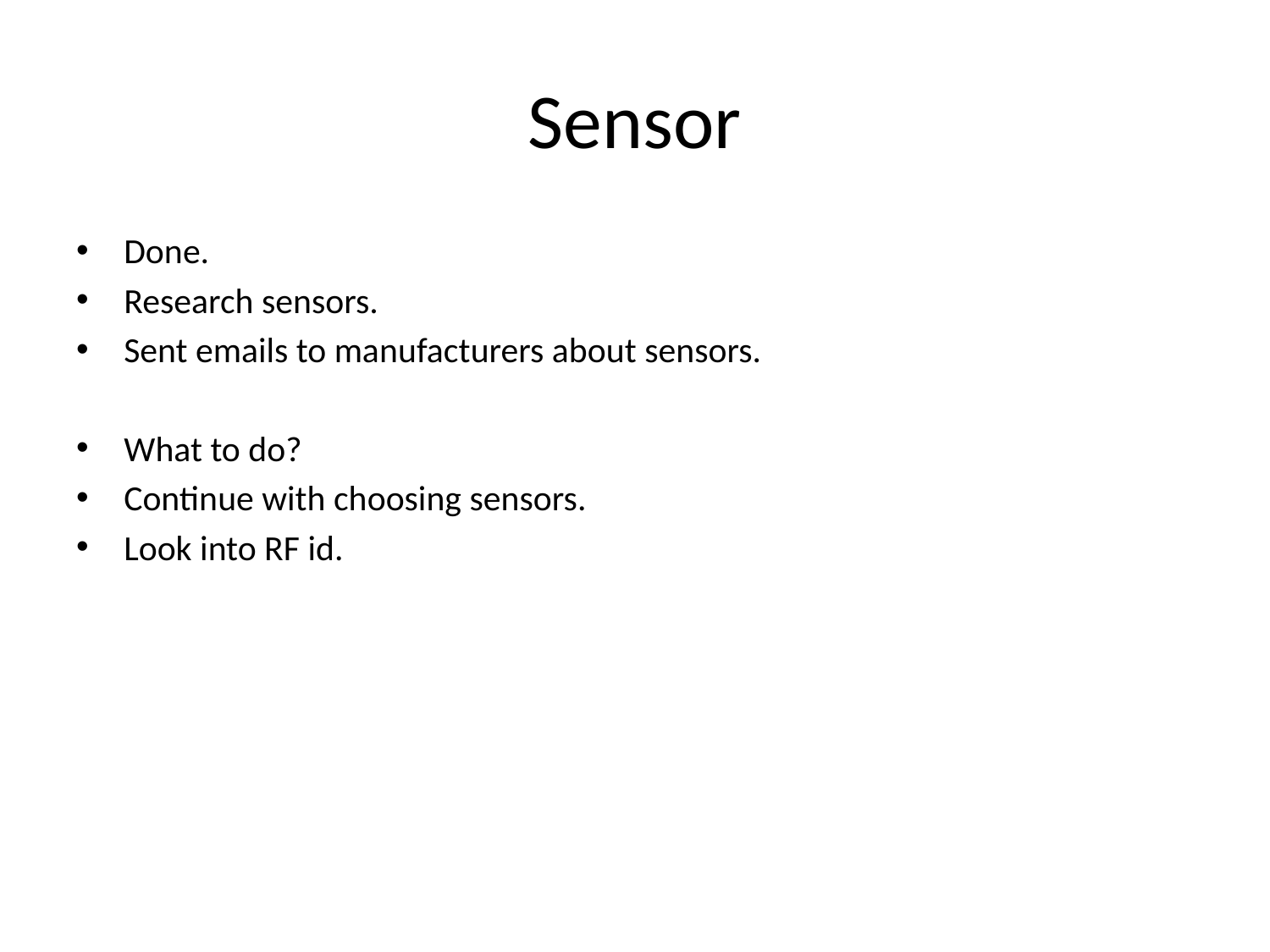

# Sensor
Done.
Research sensors.
Sent emails to manufacturers about sensors.

What to do?
Continue with choosing sensors.
Look into RF id.